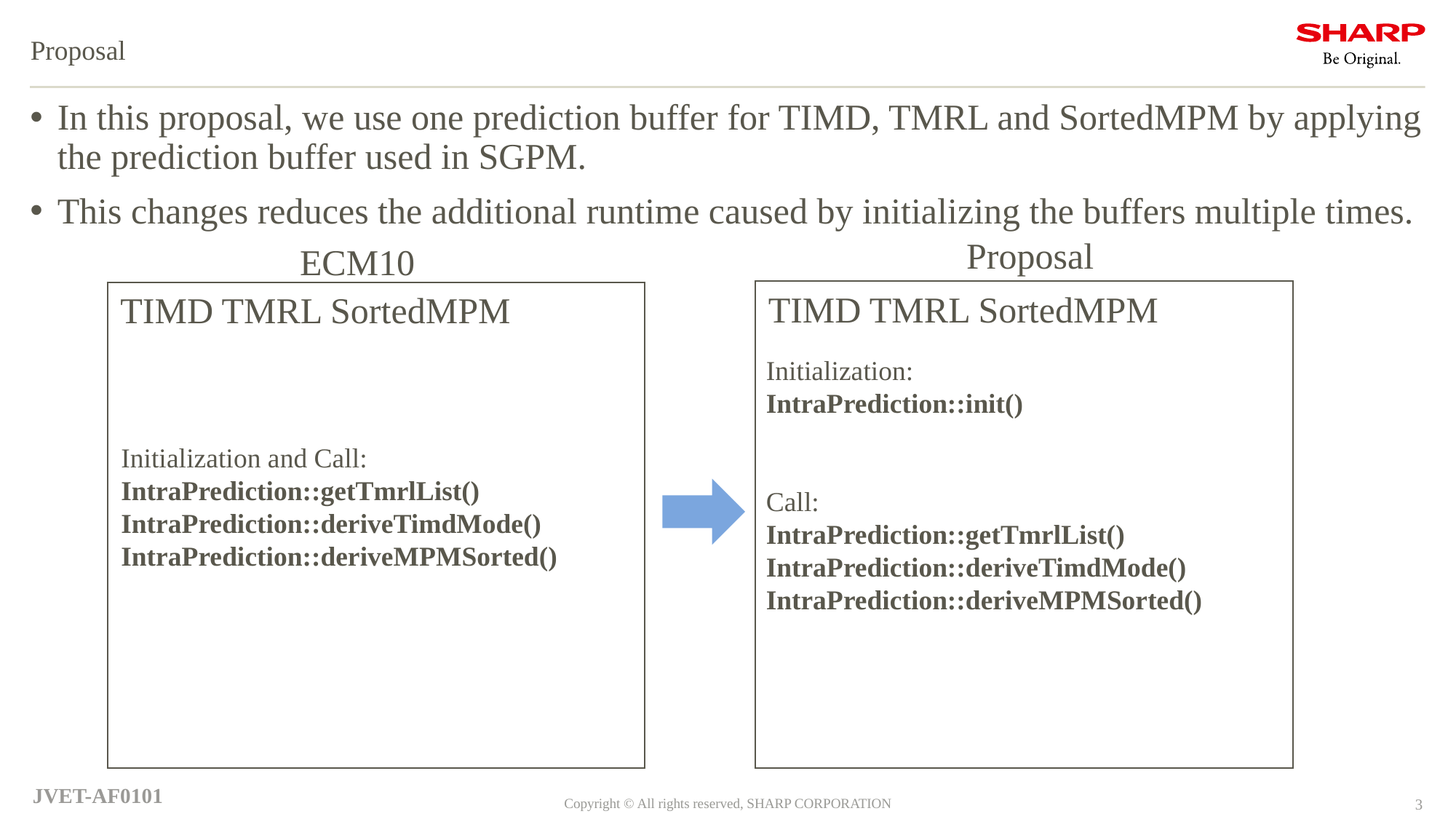

# Proposal
In this proposal, we use one prediction buffer for TIMD, TMRL and SortedMPM by applying the prediction buffer used in SGPM.
This changes reduces the additional runtime caused by initializing the buffers multiple times.
Proposal
ECM10

TIMD TMRL SortedMPM

TIMD TMRL SortedMPM
Initialization:
IntraPrediction::init()

Call:
IntraPrediction::getTmrlList()
IntraPrediction::deriveTimdMode()
IntraPrediction::deriveMPMSorted()
Initialization and Call:
IntraPrediction::getTmrlList()
IntraPrediction::deriveTimdMode()
IntraPrediction::deriveMPMSorted()

JVET-AF0101
Copyright © All rights reserved, SHARP CORPORATION
3